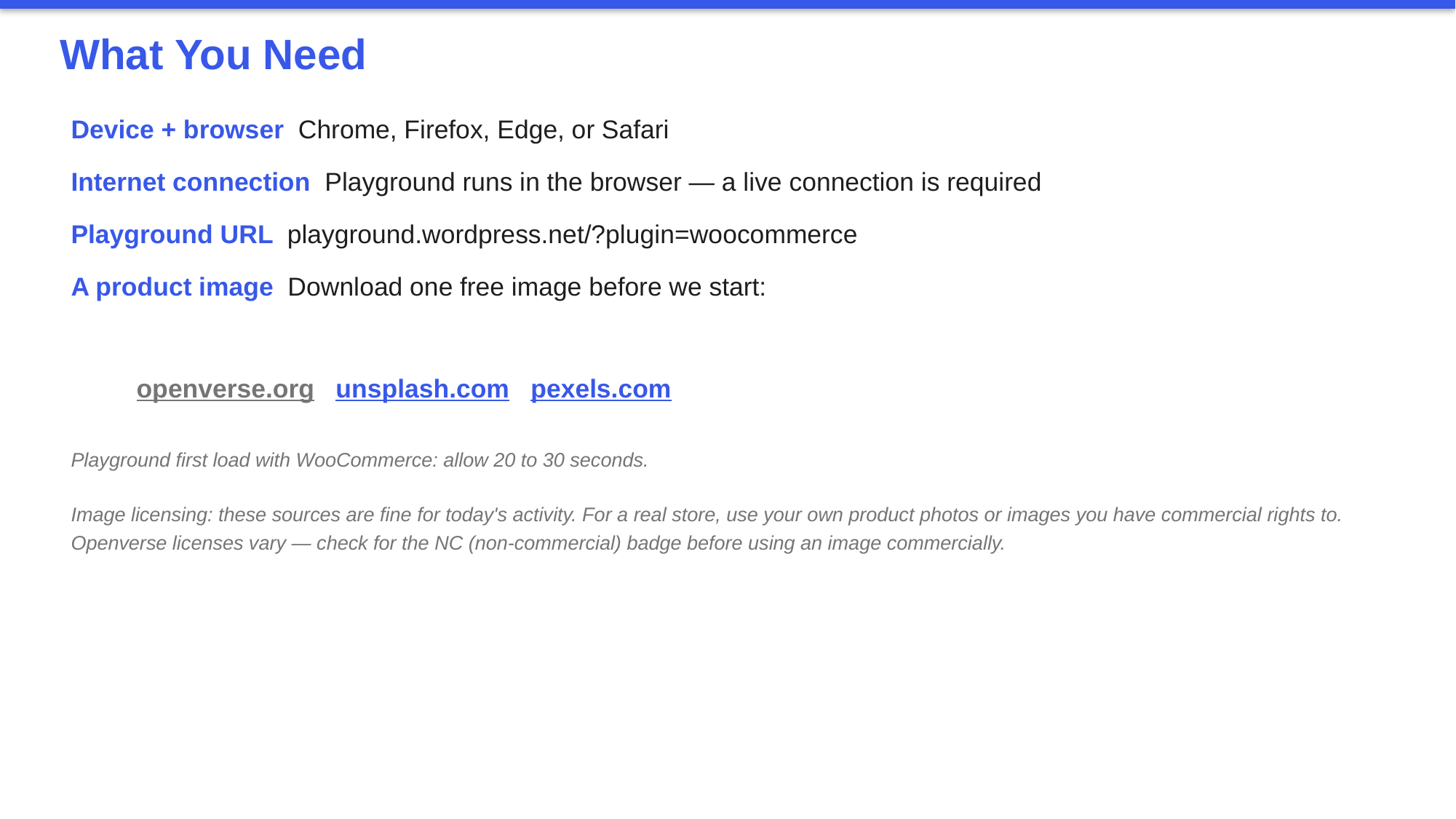

What You Need
Device + browser  Chrome, Firefox, Edge, or Safari
Internet connection  Playground runs in the browser — a live connection is required
Playground URL  playground.wordpress.net/?plugin=woocommerce
A product image  Download one free image before we start:
openverse.org   unsplash.com   pexels.com
Playground first load with WooCommerce: allow 20 to 30 seconds.
Image licensing: these sources are fine for today's activity. For a real store, use your own product photos or images you have commercial rights to. Openverse licenses vary — check for the NC (non-commercial) badge before using an image commercially.